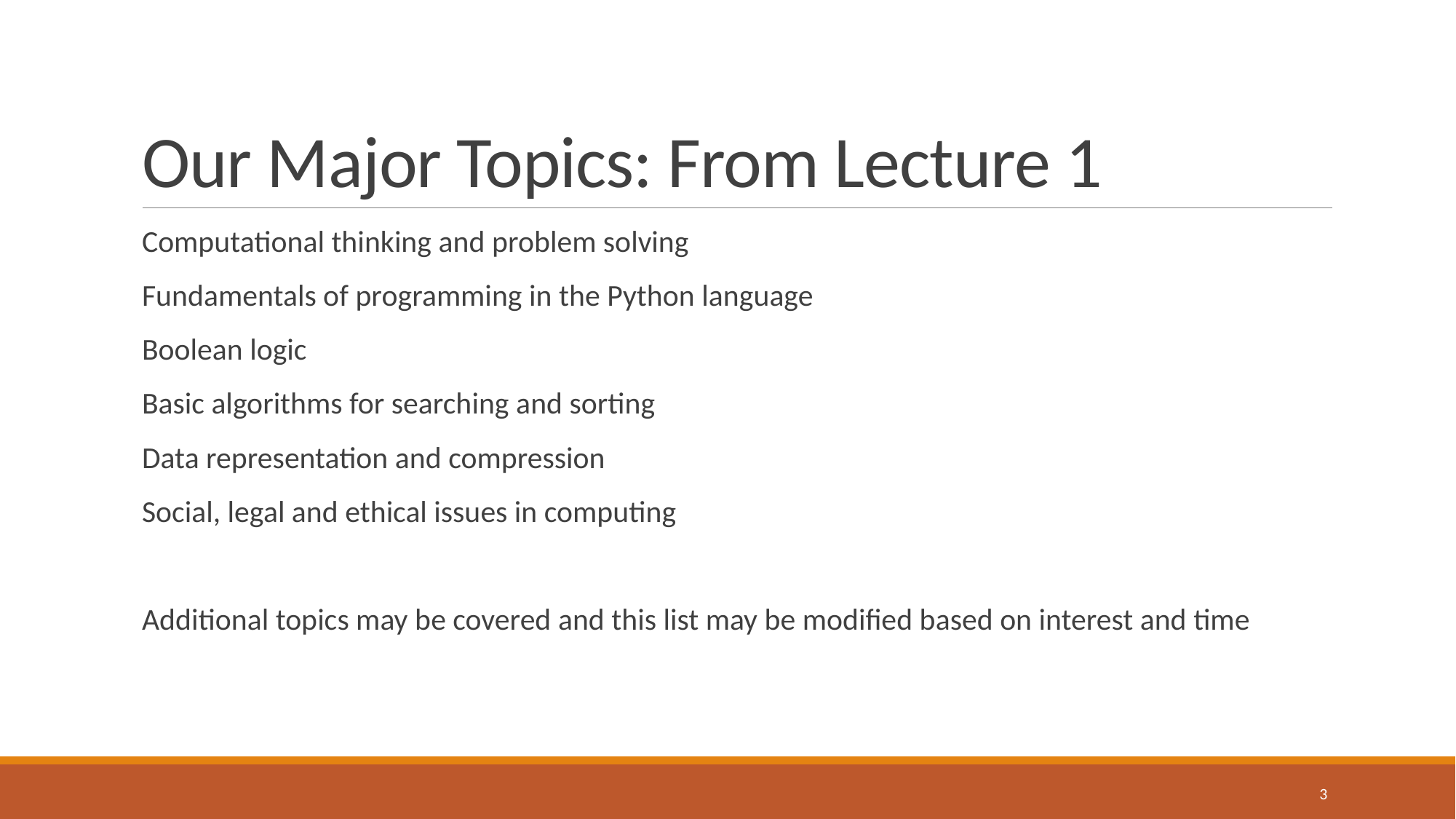

# Our Major Topics: From Lecture 1
Computational thinking and problem solving
Fundamentals of programming in the Python language
Boolean logic
Basic algorithms for searching and sorting
Data representation and compression
Social, legal and ethical issues in computing

Additional topics may be covered and this list may be modified based on interest and time
3